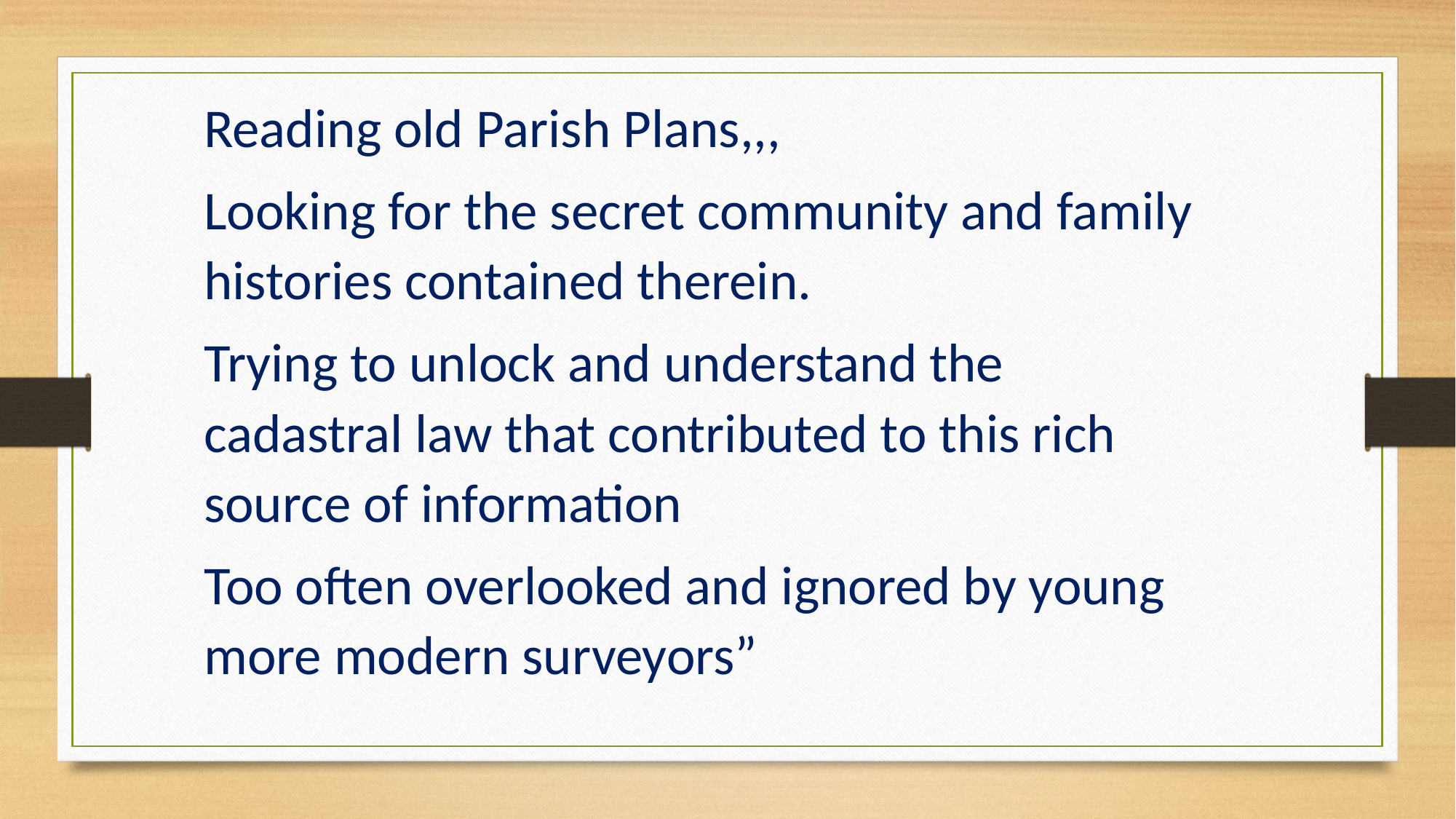

Reading old Parish Plans,,,
Looking for the secret community and family histories contained therein.
Trying to unlock and understand the cadastral law that contributed to this rich source of information
Too often overlooked and ignored by young more modern surveyors”